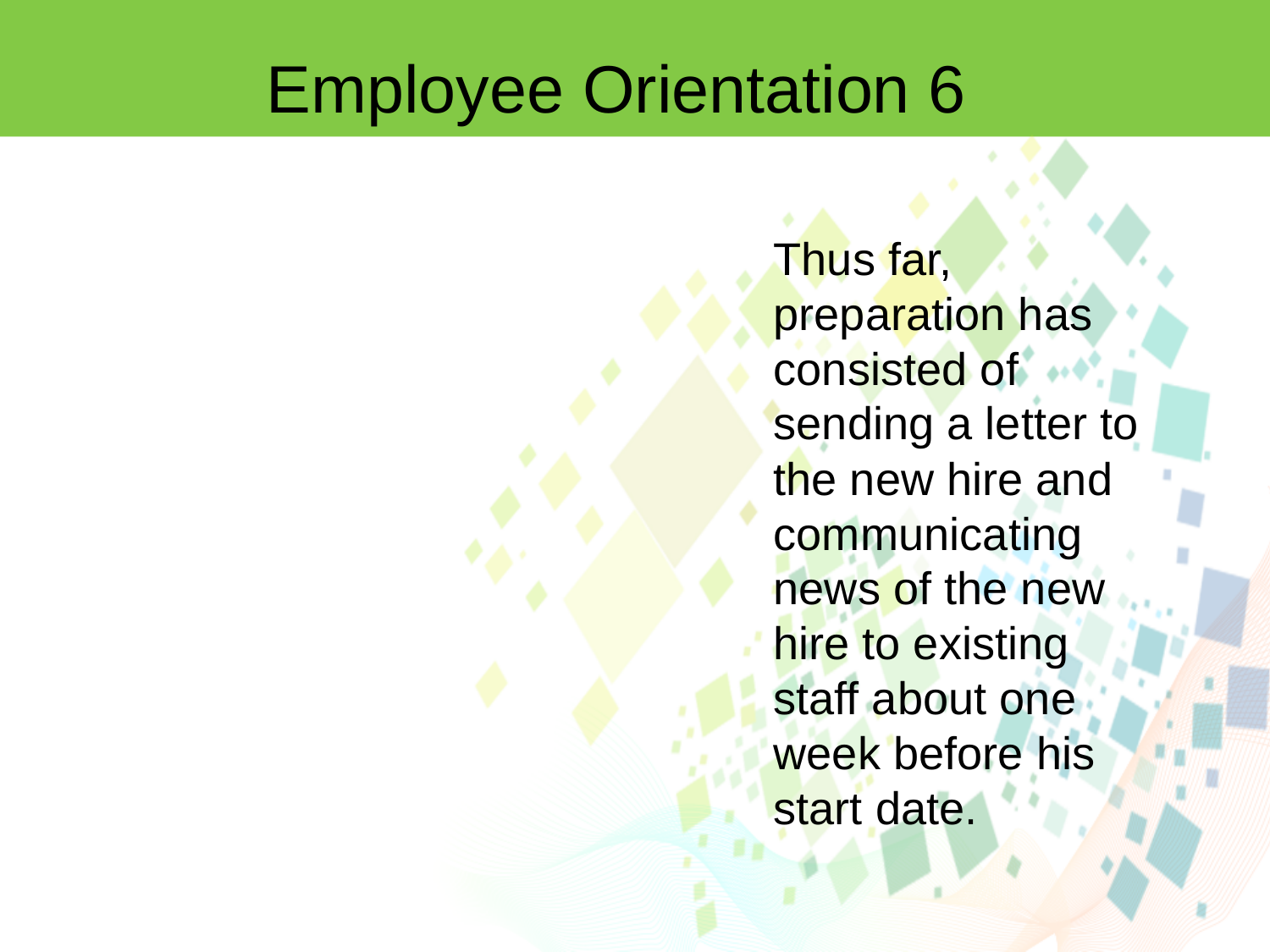

Employee Orientation 6
Thus far, preparation has consisted of sending a letter to the new hire and communicating
news of the new hire to existing staff about one week before his start date.